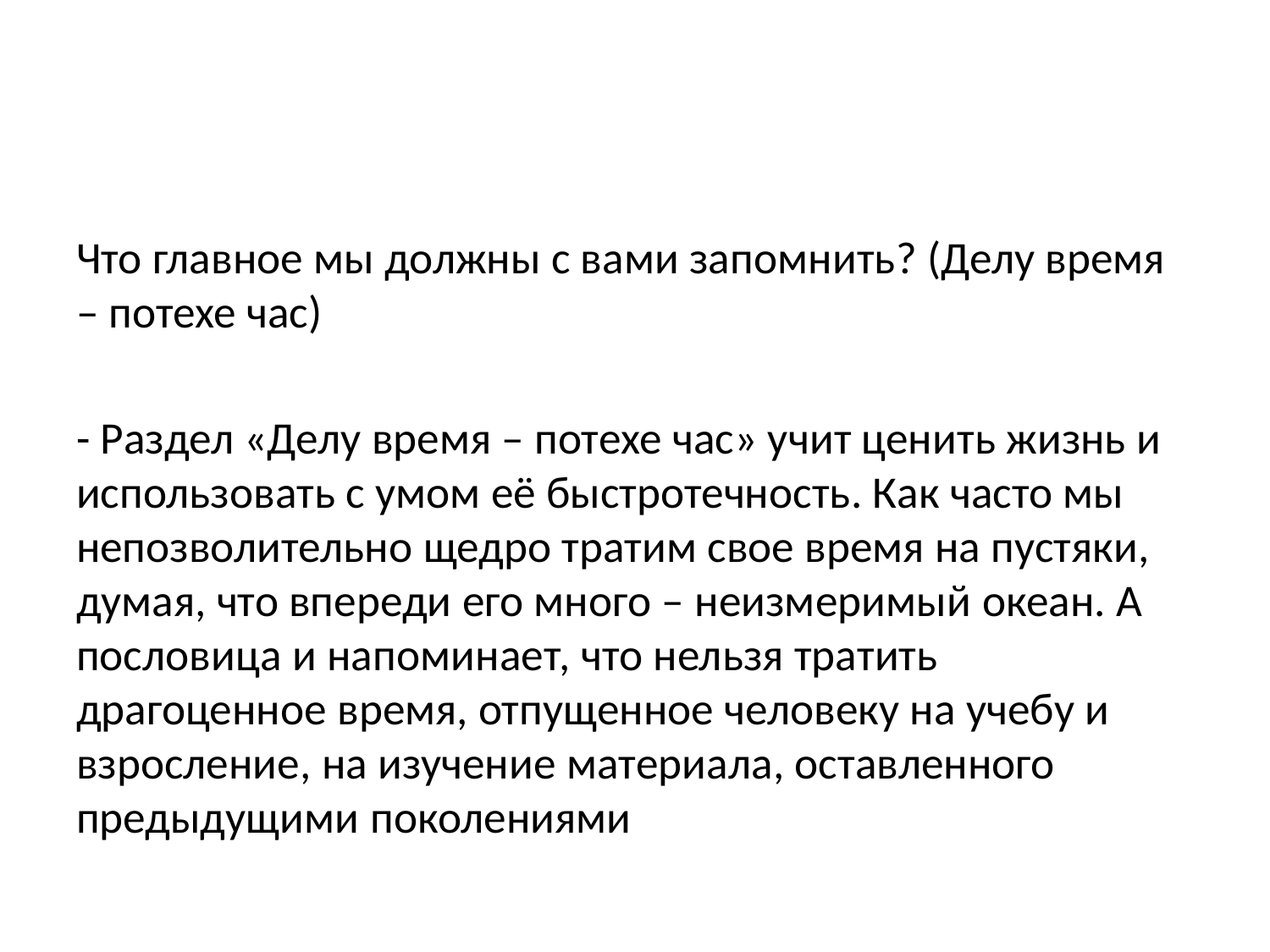

#
Что главное мы должны с вами запомнить? (Делу время – потехе час)

- Раздел «Делу время – потехе час» учит ценить жизнь и использовать с умом её быстротечность. Как часто мы непозволительно щедро тратим свое время на пустяки, думая, что впереди его много – неизмеримый океан. А пословица и напоминает, что нельзя тратить драгоценное время, отпущенное человеку на учебу и взросление, на изучение материала, оставленного предыдущими поколениями